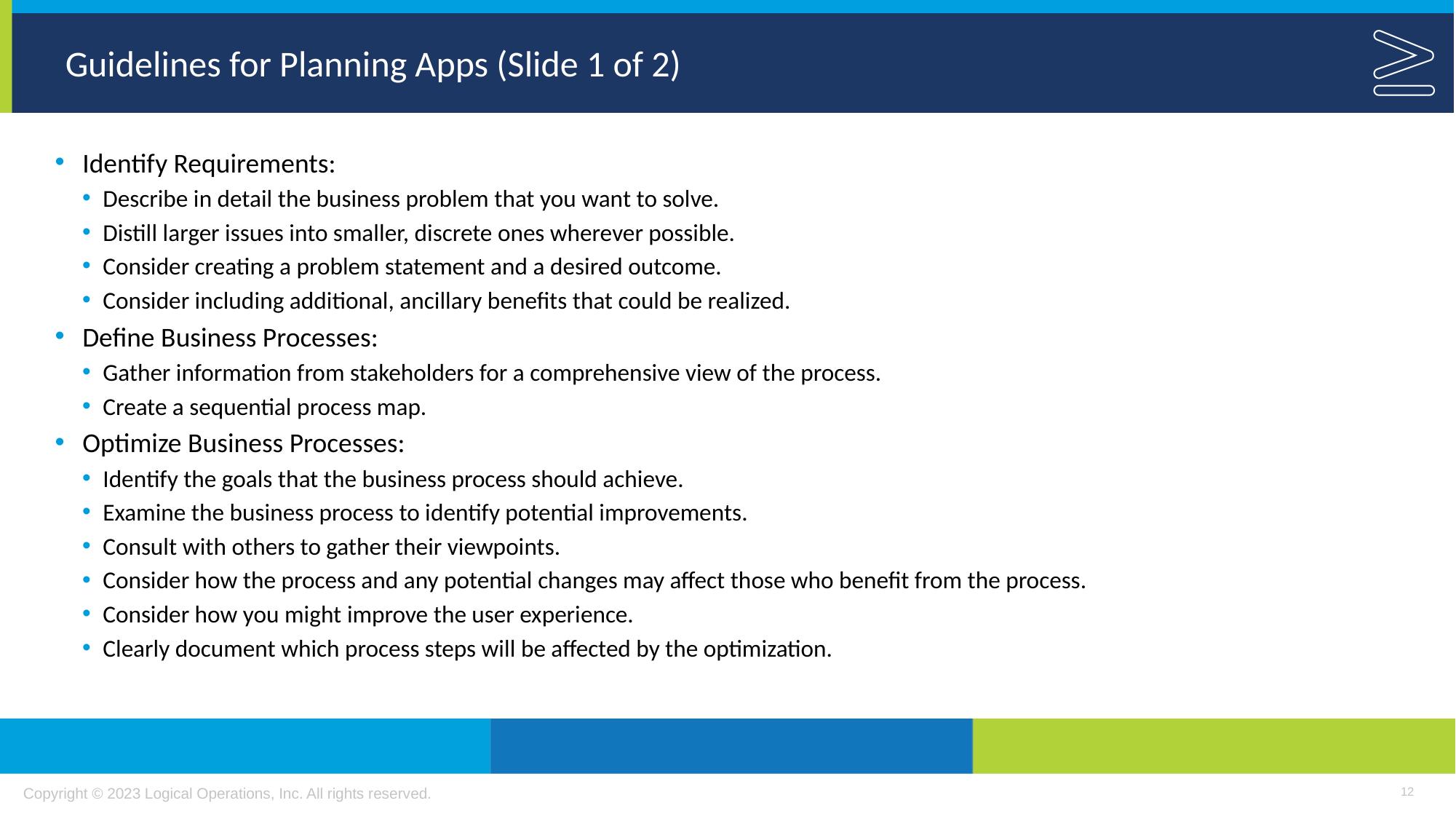

# Guidelines for Planning Apps (Slide 1 of 2)
Identify Requirements:
Describe in detail the business problem that you want to solve.
Distill larger issues into smaller, discrete ones wherever possible.
Consider creating a problem statement and a desired outcome.
Consider including additional, ancillary benefits that could be realized.
Define Business Processes:
Gather information from stakeholders for a comprehensive view of the process.
Create a sequential process map.
Optimize Business Processes:
Identify the goals that the business process should achieve.
Examine the business process to identify potential improvements.
Consult with others to gather their viewpoints.
Consider how the process and any potential changes may affect those who benefit from the process.
Consider how you might improve the user experience.
Clearly document which process steps will be affected by the optimization.
12